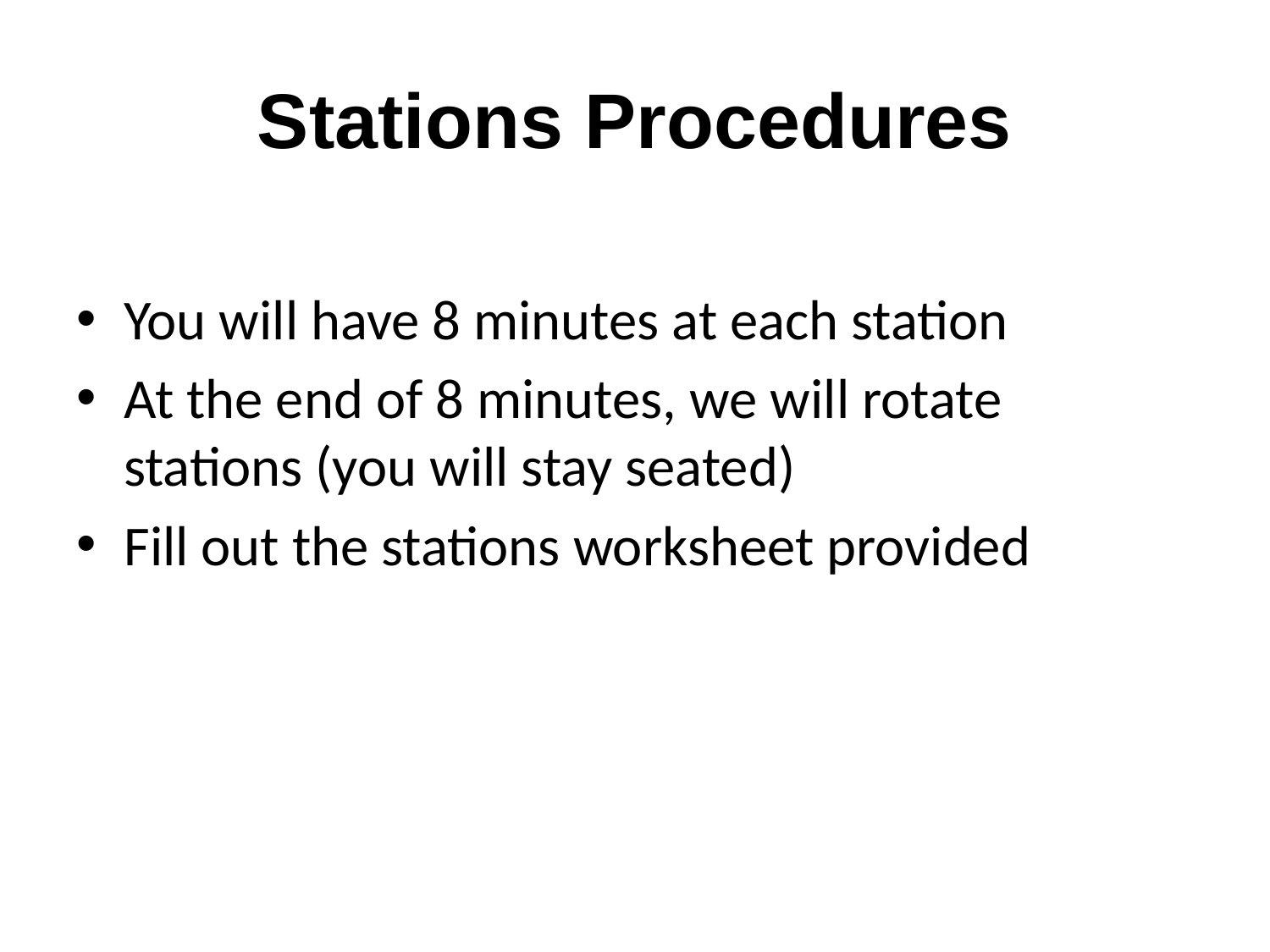

# Stations Procedures
You will have 8 minutes at each station
At the end of 8 minutes, we will rotate stations (you will stay seated)
Fill out the stations worksheet provided